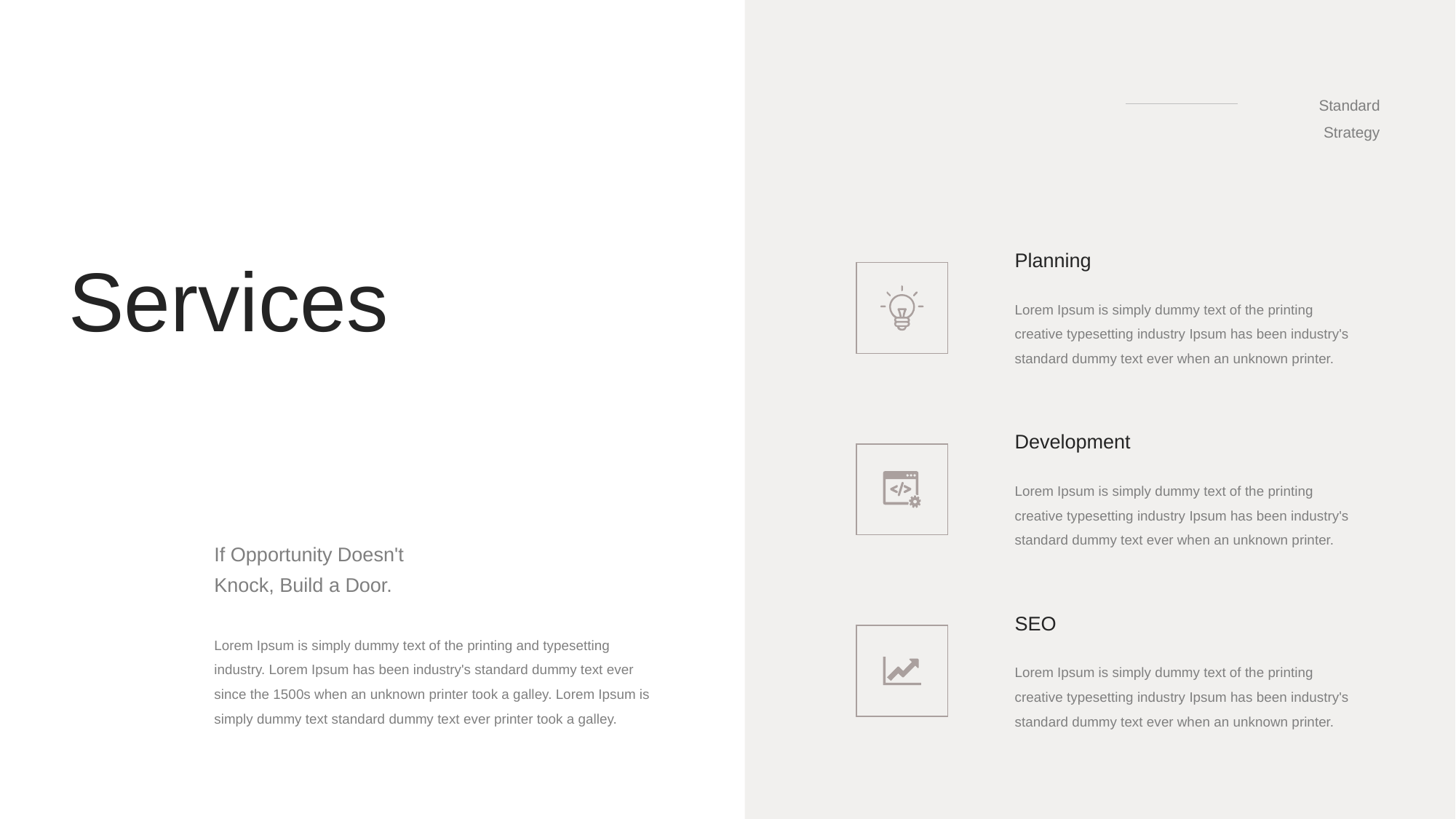

Standard Strategy
Services
Planning

Lorem Ipsum is simply dummy text of the printing creative typesetting industry Ipsum has been industry's standard dummy text ever when an unknown printer.
Development

Lorem Ipsum is simply dummy text of the printing creative typesetting industry Ipsum has been industry's standard dummy text ever when an unknown printer.

If Opportunity Doesn't Knock, Build a Door.
SEO
Lorem Ipsum is simply dummy text of the printing and typesetting industry. Lorem Ipsum has been industry's standard dummy text ever since the 1500s when an unknown printer took a galley. Lorem Ipsum is simply dummy text standard dummy text ever printer took a galley.

Lorem Ipsum is simply dummy text of the printing creative typesetting industry Ipsum has been industry's standard dummy text ever when an unknown printer.